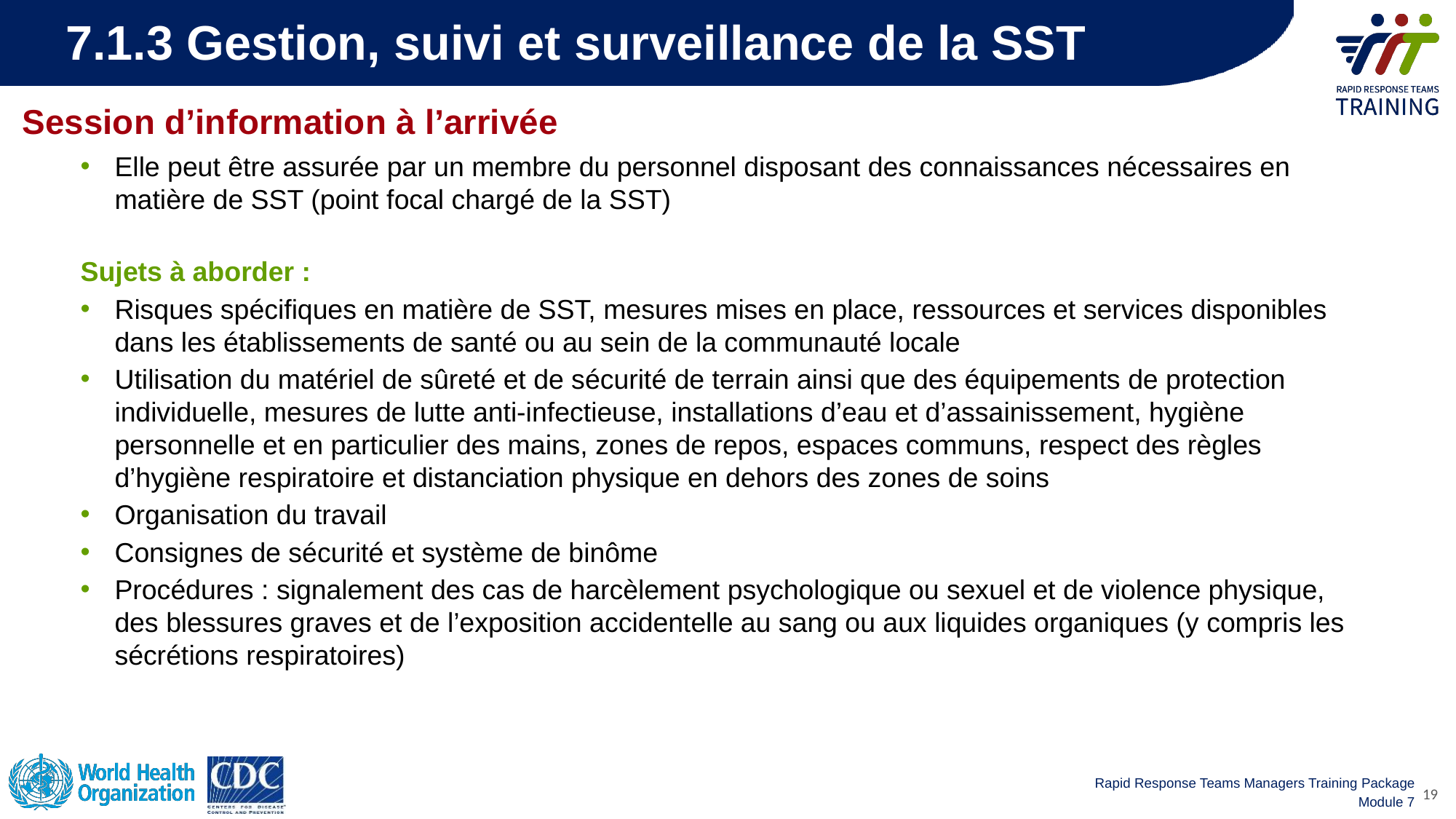

7.1.3 Gestion, suivi et surveillance de la SST
# Session d’information à l’arrivée
Elle peut être assurée par un membre du personnel disposant des connaissances nécessaires en matière de SST (point focal chargé de la SST)

Sujets à aborder :
Risques spécifiques en matière de SST, mesures mises en place, ressources et services disponibles dans les établissements de santé ou au sein de la communauté locale
Utilisation du matériel de sûreté et de sécurité de terrain ainsi que des équipements de protection individuelle, mesures de lutte anti-infectieuse, installations d’eau et d’assainissement, hygiène personnelle et en particulier des mains, zones de repos, espaces communs, respect des règles d’hygiène respiratoire et distanciation physique en dehors des zones de soins
Organisation du travail
Consignes de sécurité et système de binôme
Procédures : signalement des cas de harcèlement psychologique ou sexuel et de violence physique, des blessures graves et de l’exposition accidentelle au sang ou aux liquides organiques (y compris les sécrétions respiratoires)

19